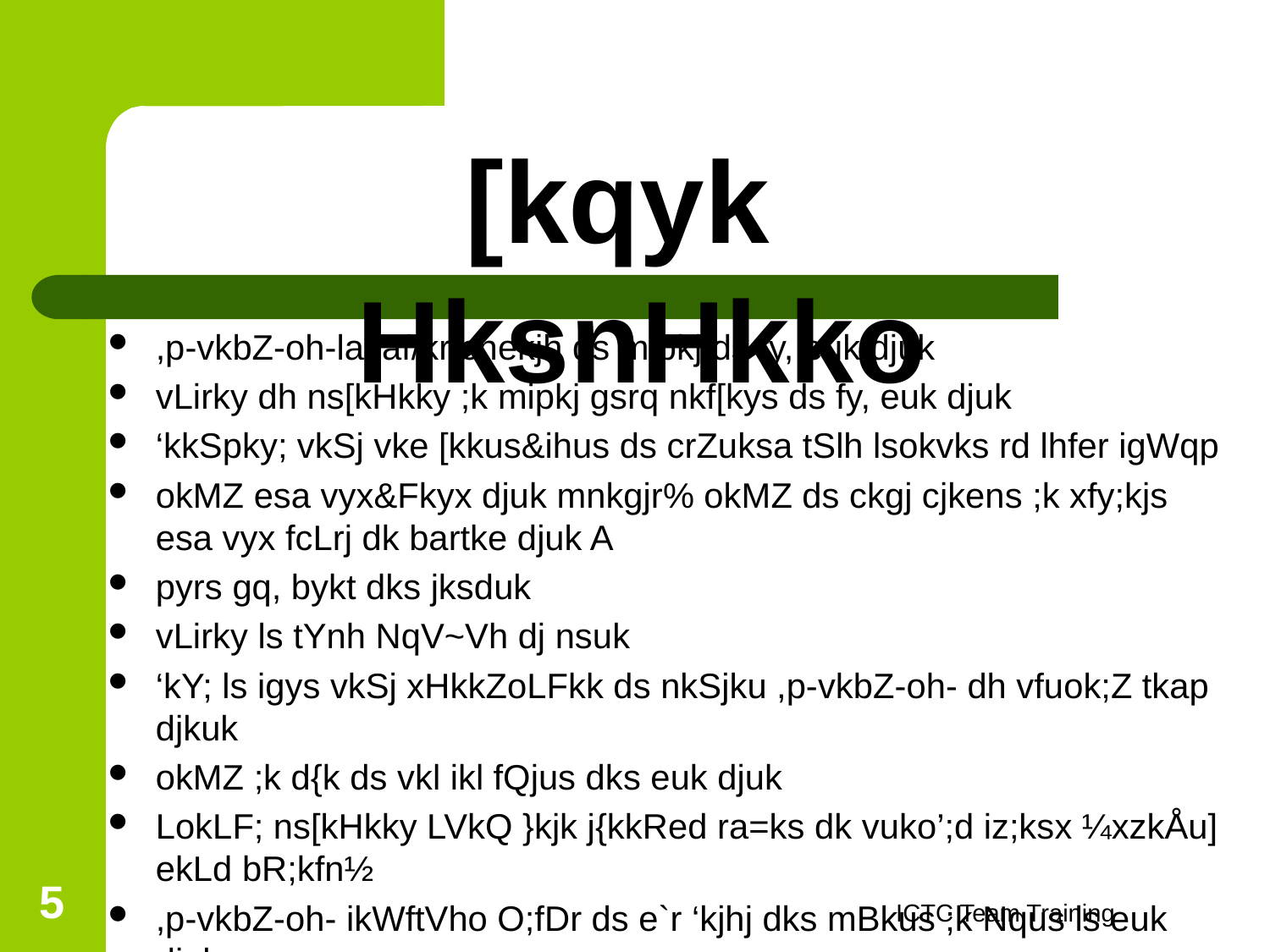

[kqyk HksnHkko
,p-vkbZ-oh-lacaf/kr chekjh ds mipkj ds fy, euk djuk
vLirky dh ns[kHkky ;k mipkj gsrq nkf[kys ds fy, euk djuk
‘kkSpky; vkSj vke [kkus&ihus ds crZuksa tSlh lsokvks rd lhfer igWqp
okMZ esa vyx&Fkyx djuk mnkgjr% okMZ ds ckgj cjkens ;k xfy;kjs esa vyx fcLrj dk bartke djuk A
pyrs gq, bykt dks jksduk
vLirky ls tYnh NqV~Vh dj nsuk
‘kY; ls igys vkSj xHkkZoLFkk ds nkSjku ,p-vkbZ-oh- dh vfuok;Z tkap djkuk
okMZ ;k d{k ds vkl ikl fQjus dks euk djuk
LokLF; ns[kHkky LVkQ }kjk j{kkRed ra=ks dk vuko’;d iz;ksx ¼xzkÅu] ekLd bR;kfn½
,p-vkbZ-oh- ikWftVho O;fDr ds e`r ‘kjhj dks mBkus ;k Nqus ls euk djuk
e`r ‘kjhj dks yisVus ds fy, IyklfVd dh pknj dk bLrseky djuk A
e`r ‘kjhj ds fy, ;krk;kr eqgS¸;k djus esa vfuPNk fn[kkuk
5
ICTC Team Training